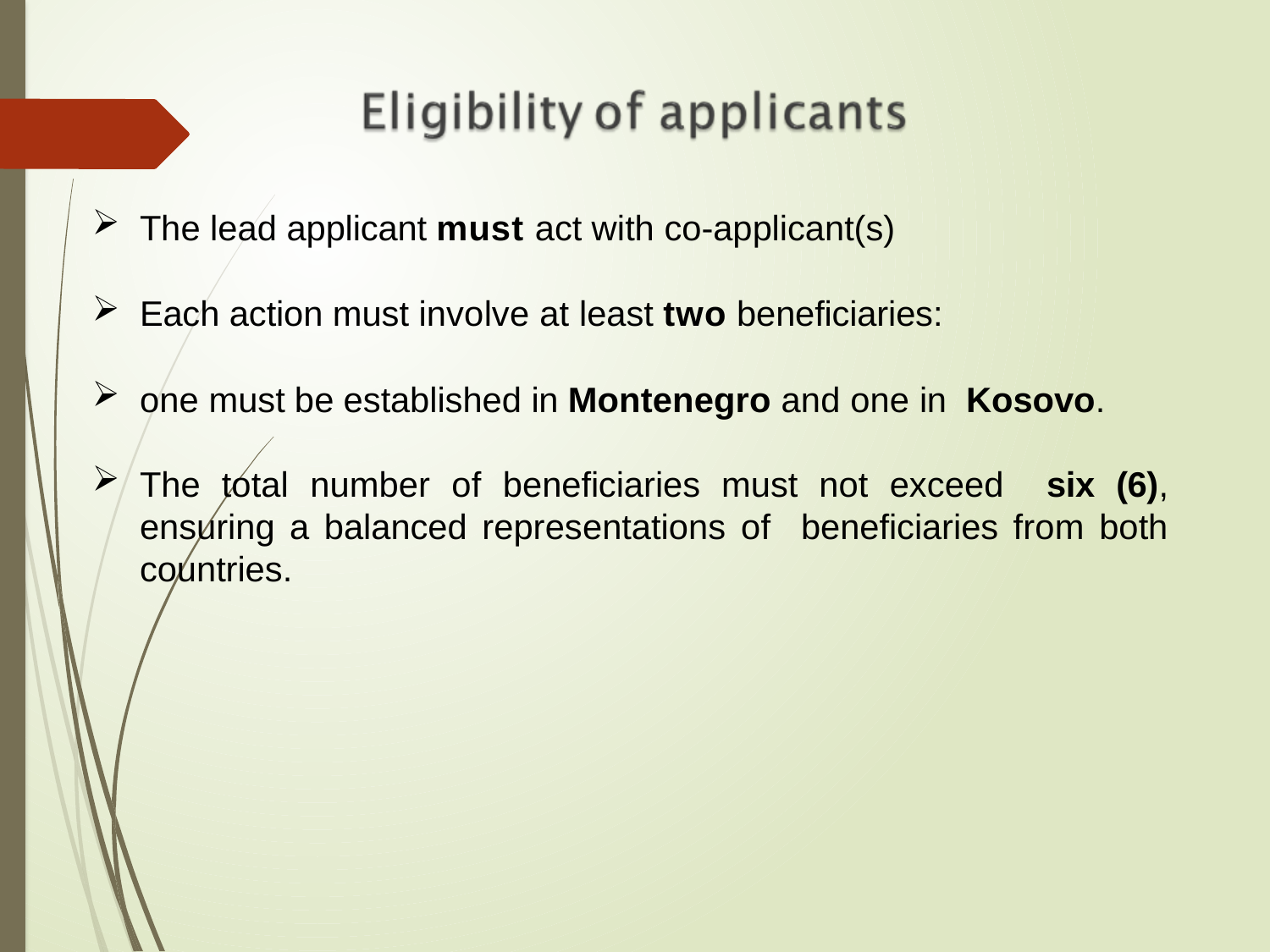

The lead applicant must act with co-applicant(s)

Each action must involve at least two beneficiaries:

one must be established in Montenegro and one in  Kosovo.

The total number of beneficiaries must not exceed  six (6), ensuring a balanced representations of  beneficiaries from both countries.